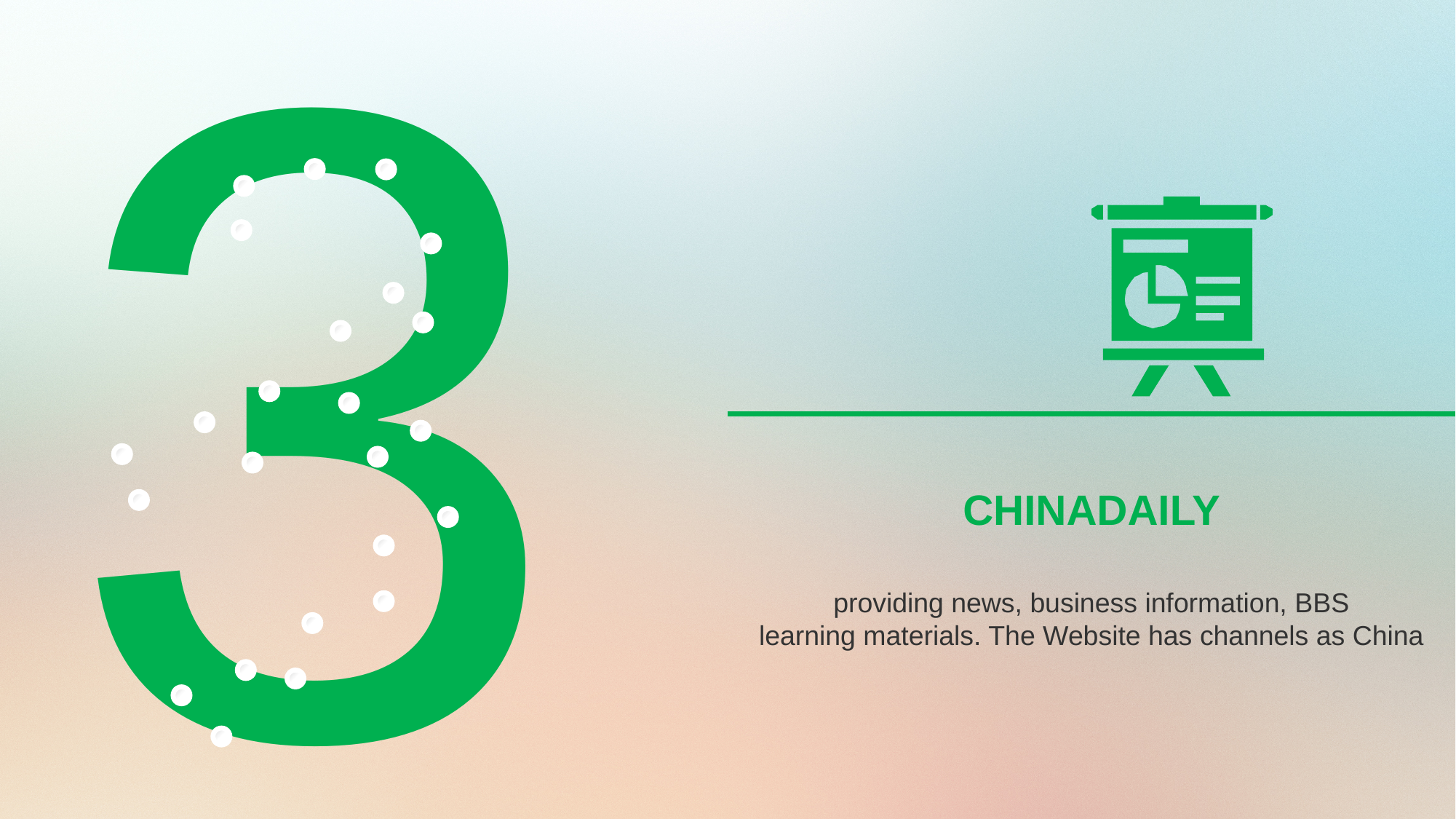

3

CHINADAILY

providing news, business information, BBS
learning materials. The Website has channels as China